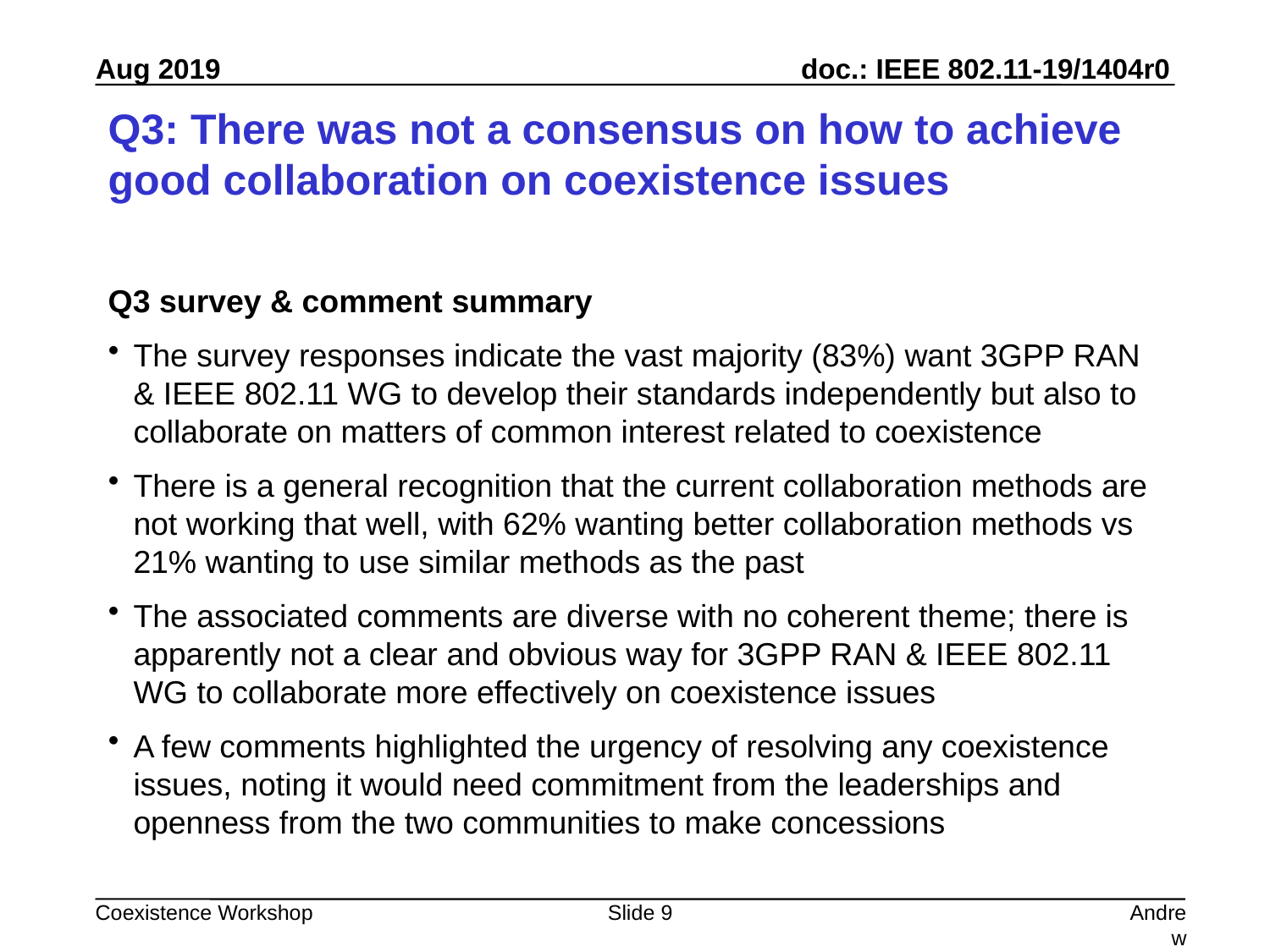

# Q3: There was not a consensus on how to achieve good collaboration on coexistence issues
Q3 survey & comment summary
The survey responses indicate the vast majority (83%) want 3GPP RAN & IEEE 802.11 WG to develop their standards independently but also to collaborate on matters of common interest related to coexistence
There is a general recognition that the current collaboration methods are not working that well, with 62% wanting better collaboration methods vs 21% wanting to use similar methods as the past
The associated comments are diverse with no coherent theme; there is apparently not a clear and obvious way for 3GPP RAN & IEEE 802.11 WG to collaborate more effectively on coexistence issues
A few comments highlighted the urgency of resolving any coexistence issues, noting it would need commitment from the leaderships and openness from the two communities to make concessions
Slide 9
Andrew Myles, Cisco